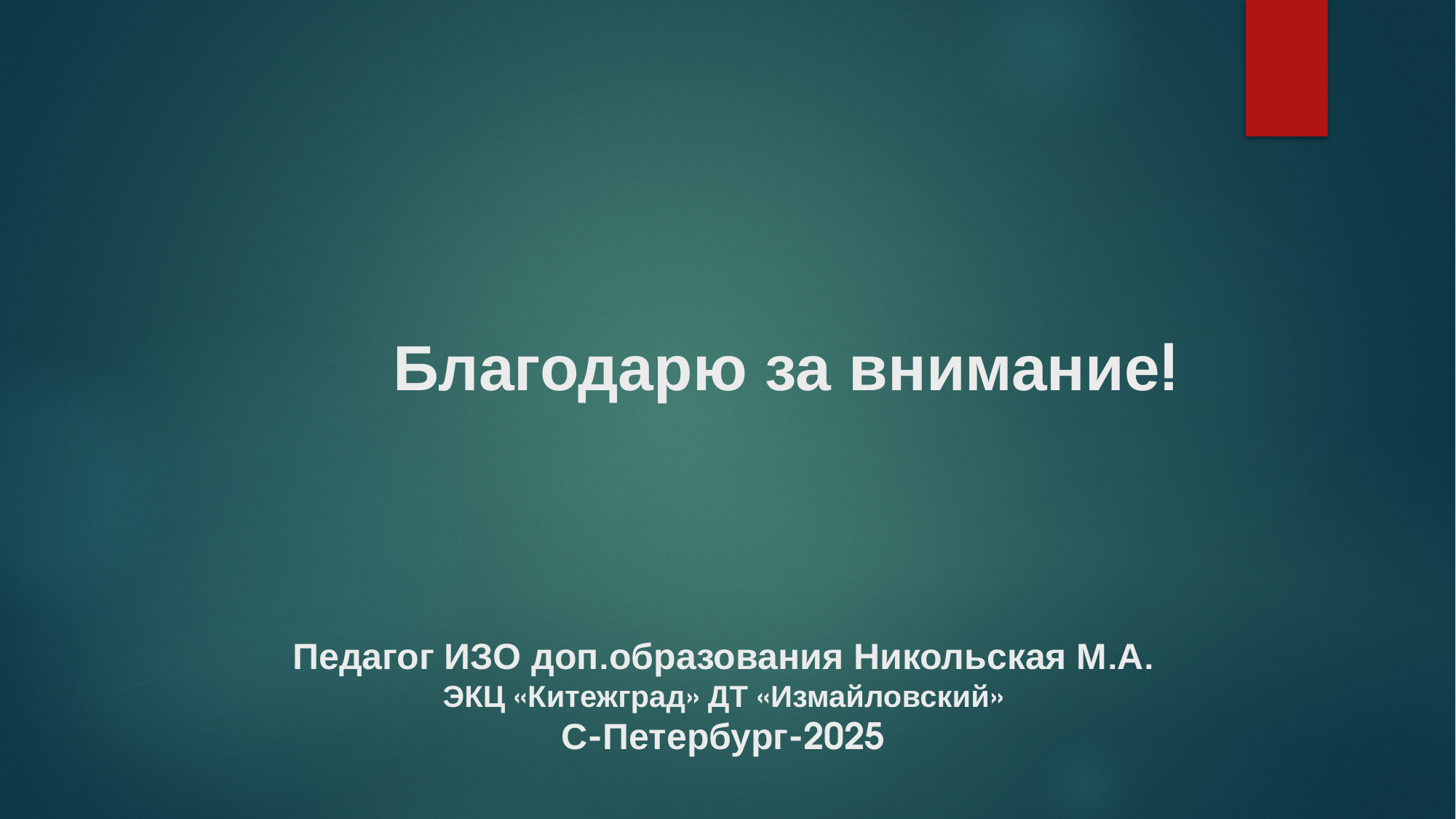

# Благодарю за внимание! Педагог ИЗО доп.образования Никольская М.А. ЭКЦ «Китежград» ДТ «Измайловский» С-Петербург-2025